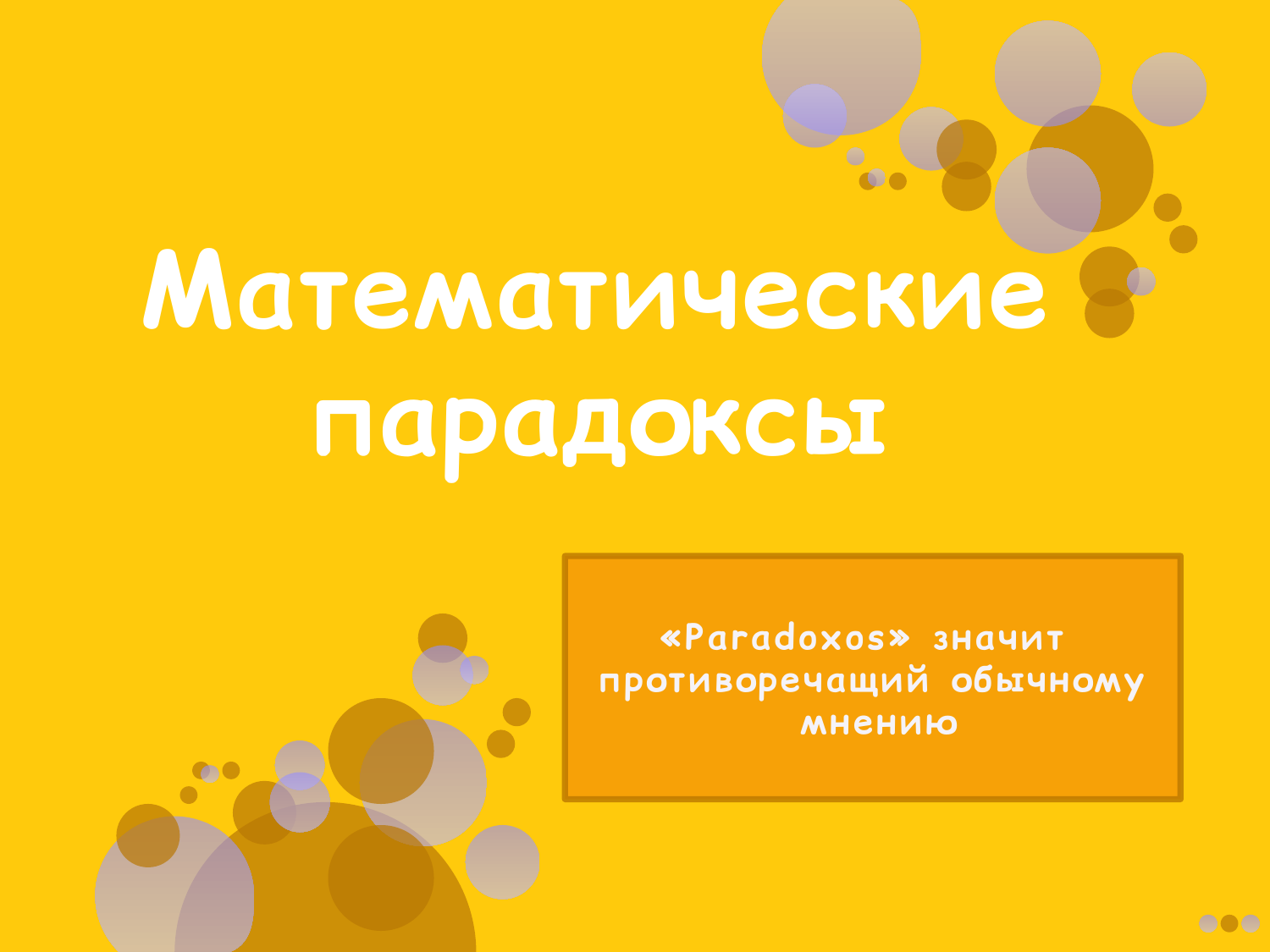

# Математические парадоксы
«Paradoxos» значит  противоречащий обычному мнению